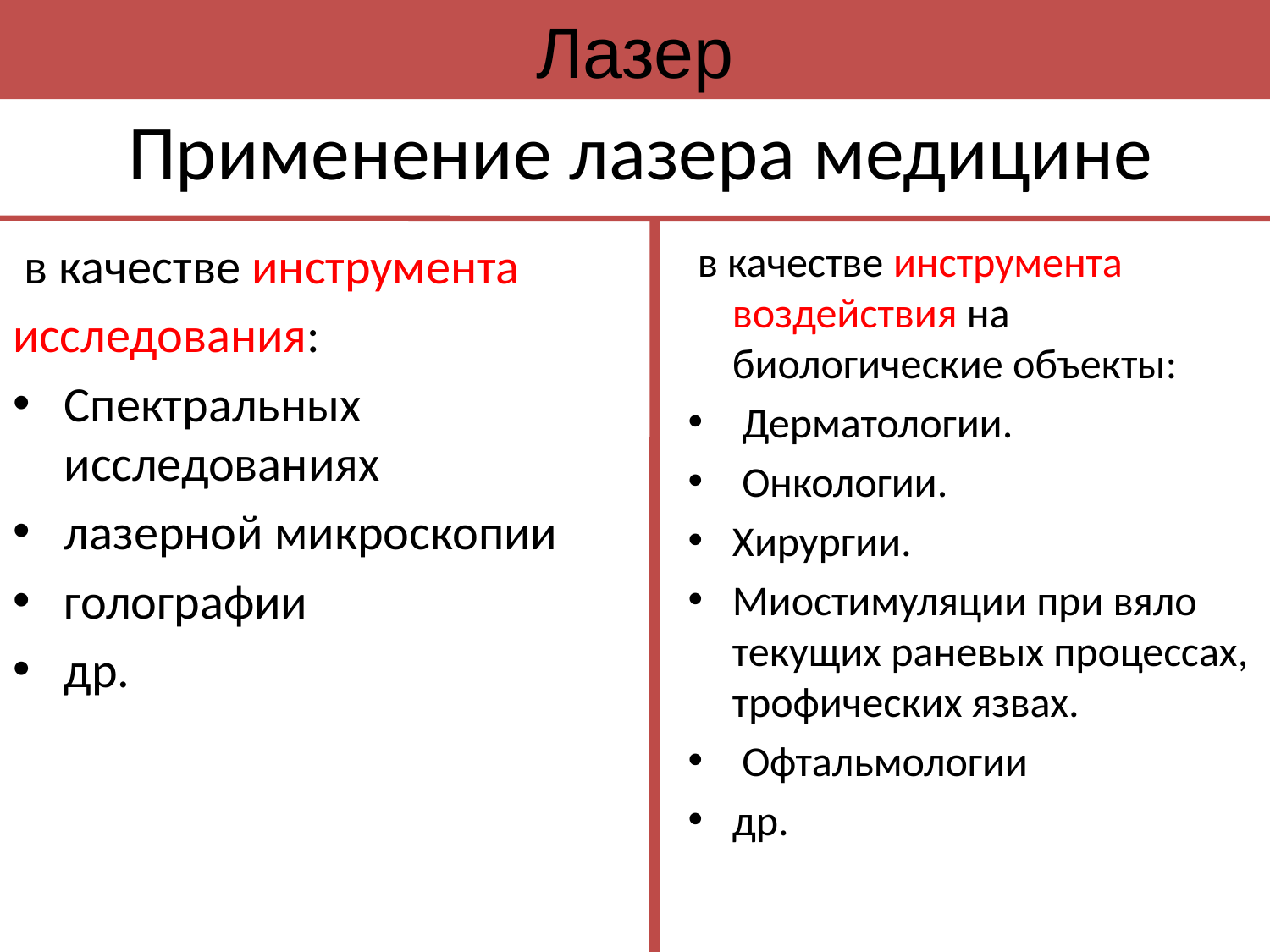

Лазер
# Применение лазера медицине
 в качестве инструмента
исследования:
Спектральных исследованиях
лазерной микроскопии
голографии
др.
 в качестве инструмента воздействия на биологические объекты:
 Дерматологии.
 Онкологии.
Хирургии.
Миостимуляции при вяло текущих раневых процессах, трофических язвах.
 Офтальмологии
др.